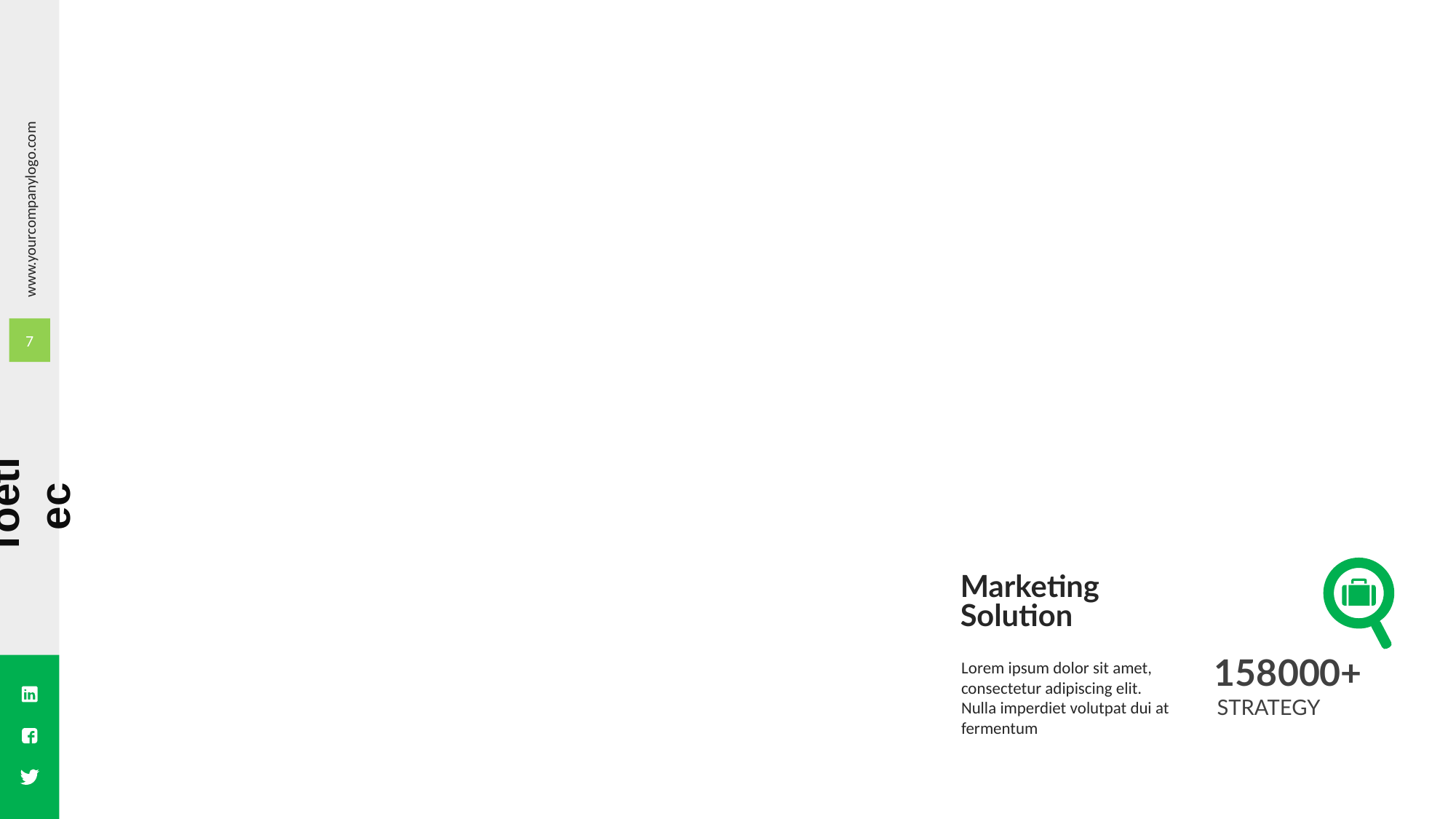

7

Marketing
Solution
158000+
Lorem ipsum dolor sit amet, consectetur adipiscing elit. Nulla imperdiet volutpat dui at fermentum
STRATEGY